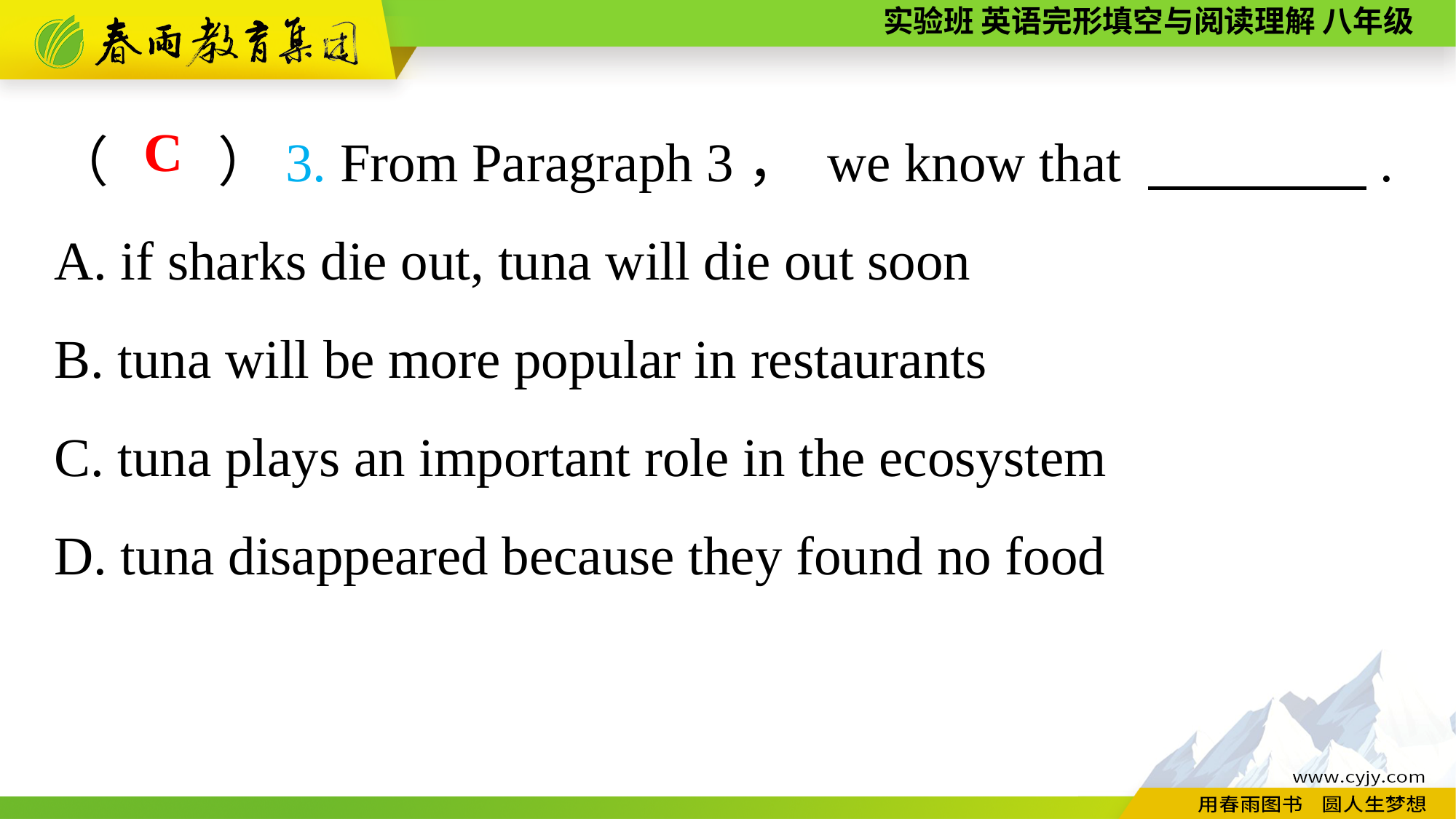

（　　）3. From Paragraph 3， we know that 　　　　.
A. if sharks die out, tuna will die out soon
B. tuna will be more popular in restaurants
C. tuna plays an important role in the ecosystem
D. tuna disappeared because they found no food
C